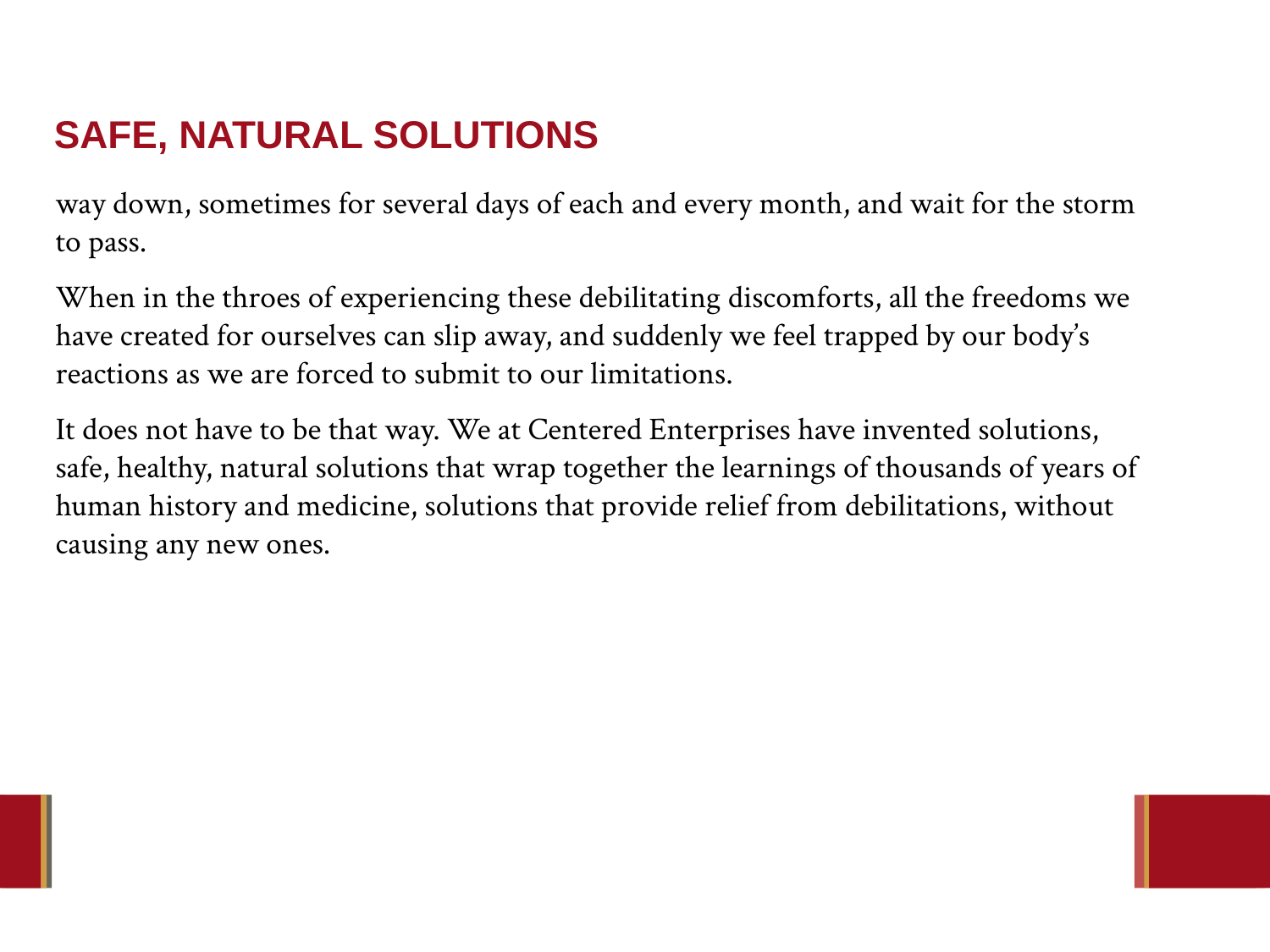

# Safe, Natural Solutions
way down, sometimes for several days of each and every month, and wait for the storm to pass.
When in the throes of experiencing these debilitating discomforts, all the freedoms we have created for ourselves can slip away, and suddenly we feel trapped by our body’s reactions as we are forced to submit to our limitations.
It does not have to be that way. We at Centered Enterprises have invented solutions, safe, healthy, natural solutions that wrap together the learnings of thousands of years of human history and medicine, solutions that provide relief from debilitations, without causing any new ones.